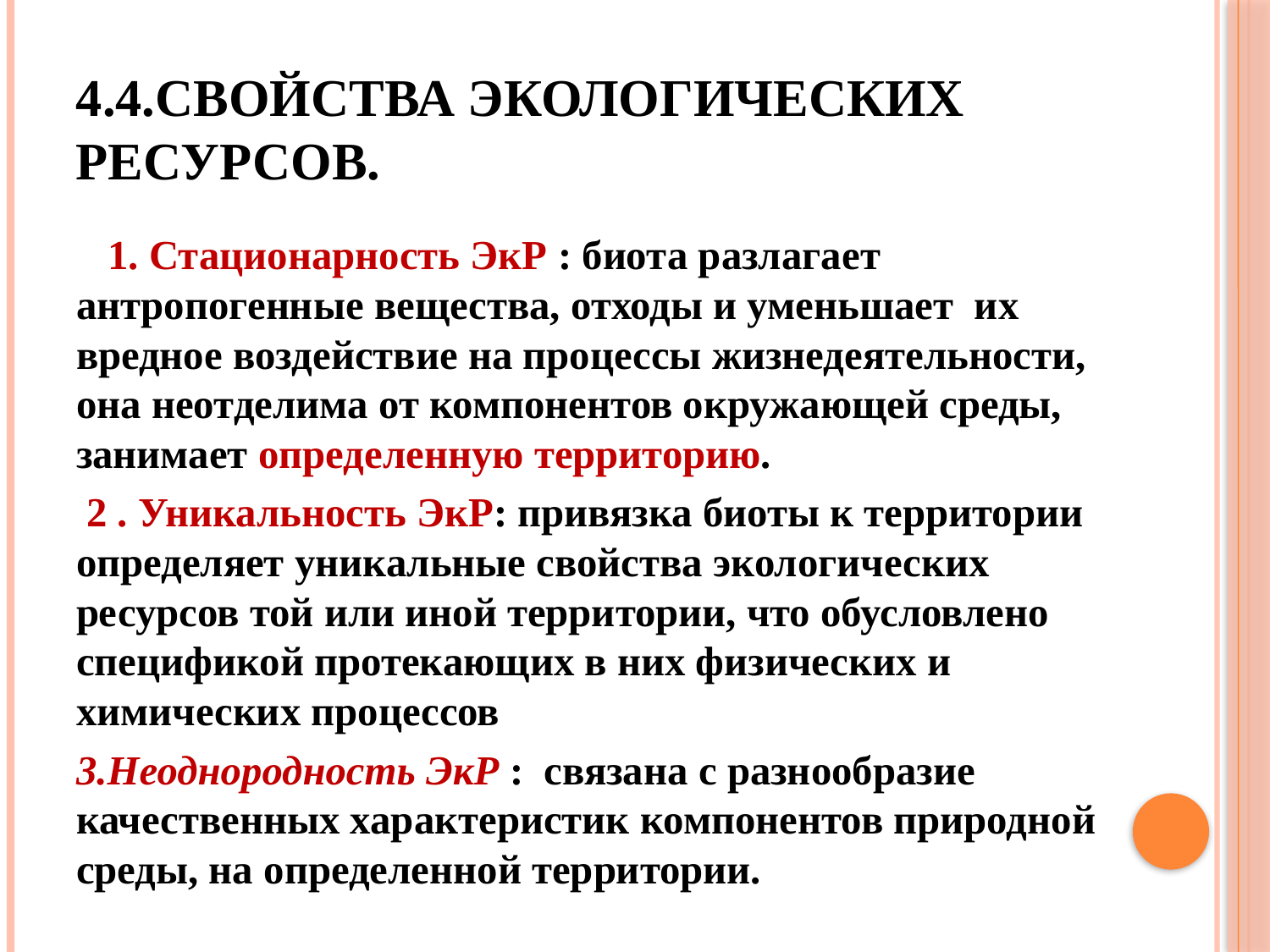

# 4.4.Свойства экологических ресурсов.
   1. Стационарность ЭкР : биота разлагает антропогенные вещества, отходы и уменьшает  их вредное воздействие на процессы жизнедеятельности, она неотделима от компонентов окружающей среды, занимает определенную территорию.
 2 . Уникальность ЭкР: привязка биоты к территории определяет уникальные свойства экологических ресурсов той или иной территории, что обусловлено спецификой протекающих в них физических и химических процессов
3.Неоднородность ЭкР :  связана с разнообразие качественных характеристик компонентов природной среды, на определенной территории.